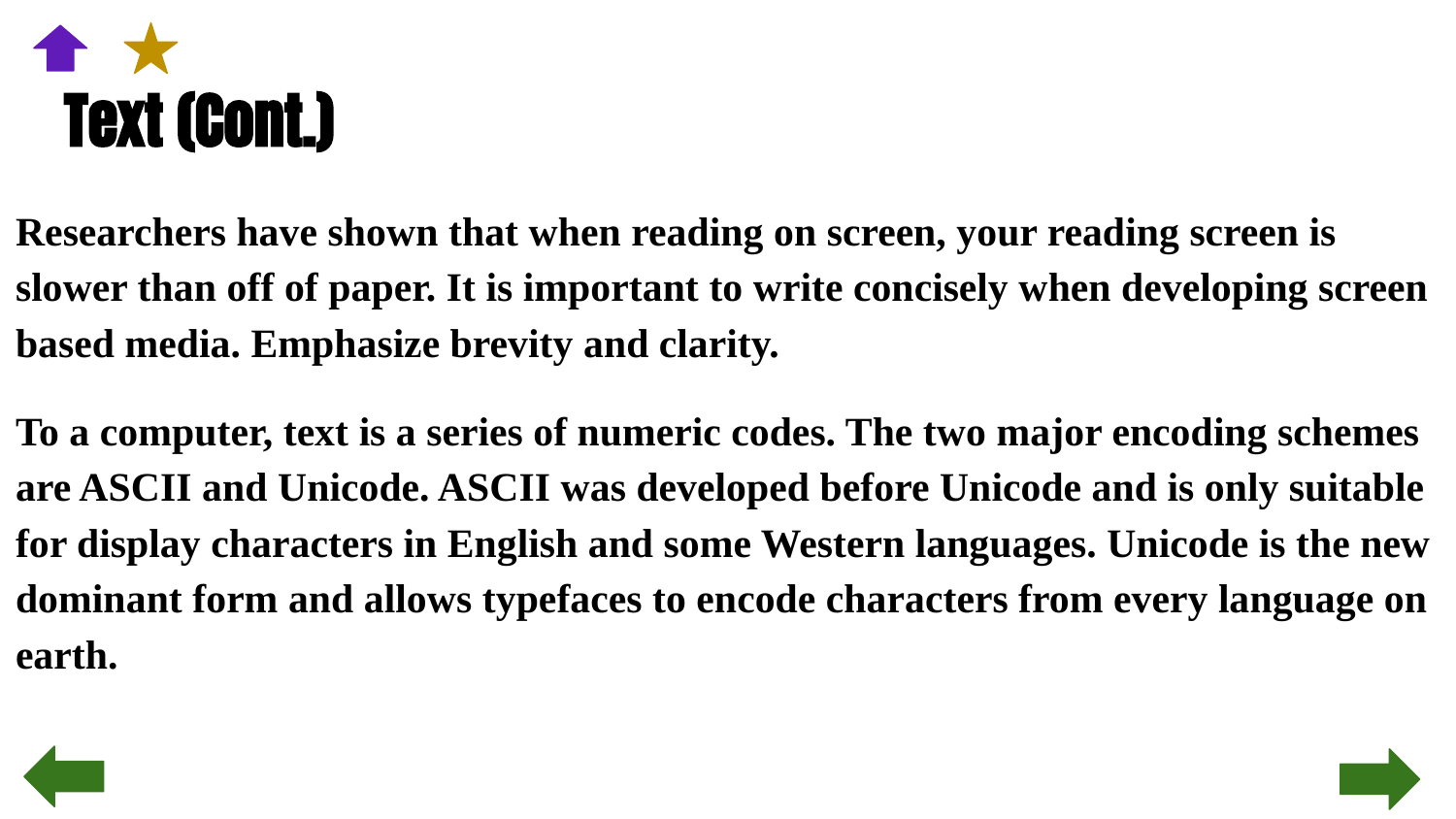

# Text (Cont.)
Researchers have shown that when reading on screen, your reading screen is slower than off of paper. It is important to write concisely when developing screen based media. Emphasize brevity and clarity.
To a computer, text is a series of numeric codes. The two major encoding schemes are ASCII and Unicode. ASCII was developed before Unicode and is only suitable for display characters in English and some Western languages. Unicode is the new dominant form and allows typefaces to encode characters from every language on earth.